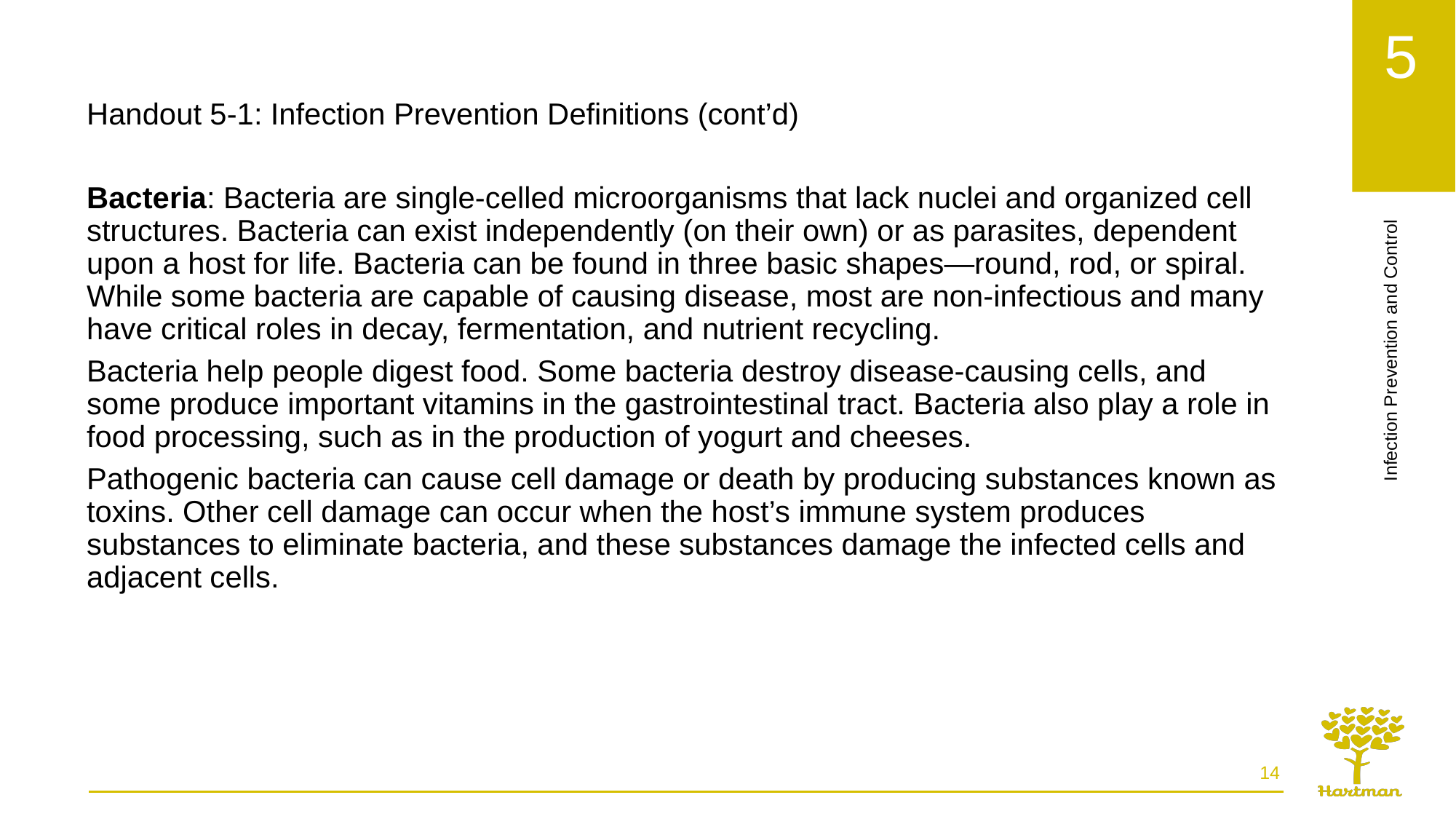

Handout 5-1: Infection Prevention Definitions (cont’d)

Bacteria: Bacteria are single-celled microorganisms that lack nuclei and organized cell structures. Bacteria can exist independently (on their own) or as parasites, dependent upon a host for life. Bacteria can be found in three basic shapes—round, rod, or spiral. While some bacteria are capable of causing disease, most are non-infectious and many have critical roles in decay, fermentation, and nutrient recycling.
Bacteria help people digest food. Some bacteria destroy disease-causing cells, and some produce important vitamins in the gastrointestinal tract. Bacteria also play a role in food processing, such as in the production of yogurt and cheeses.
Pathogenic bacteria can cause cell damage or death by producing substances known as toxins. Other cell damage can occur when the host’s immune system produces substances to eliminate bacteria, and these substances damage the infected cells and adjacent cells.

14